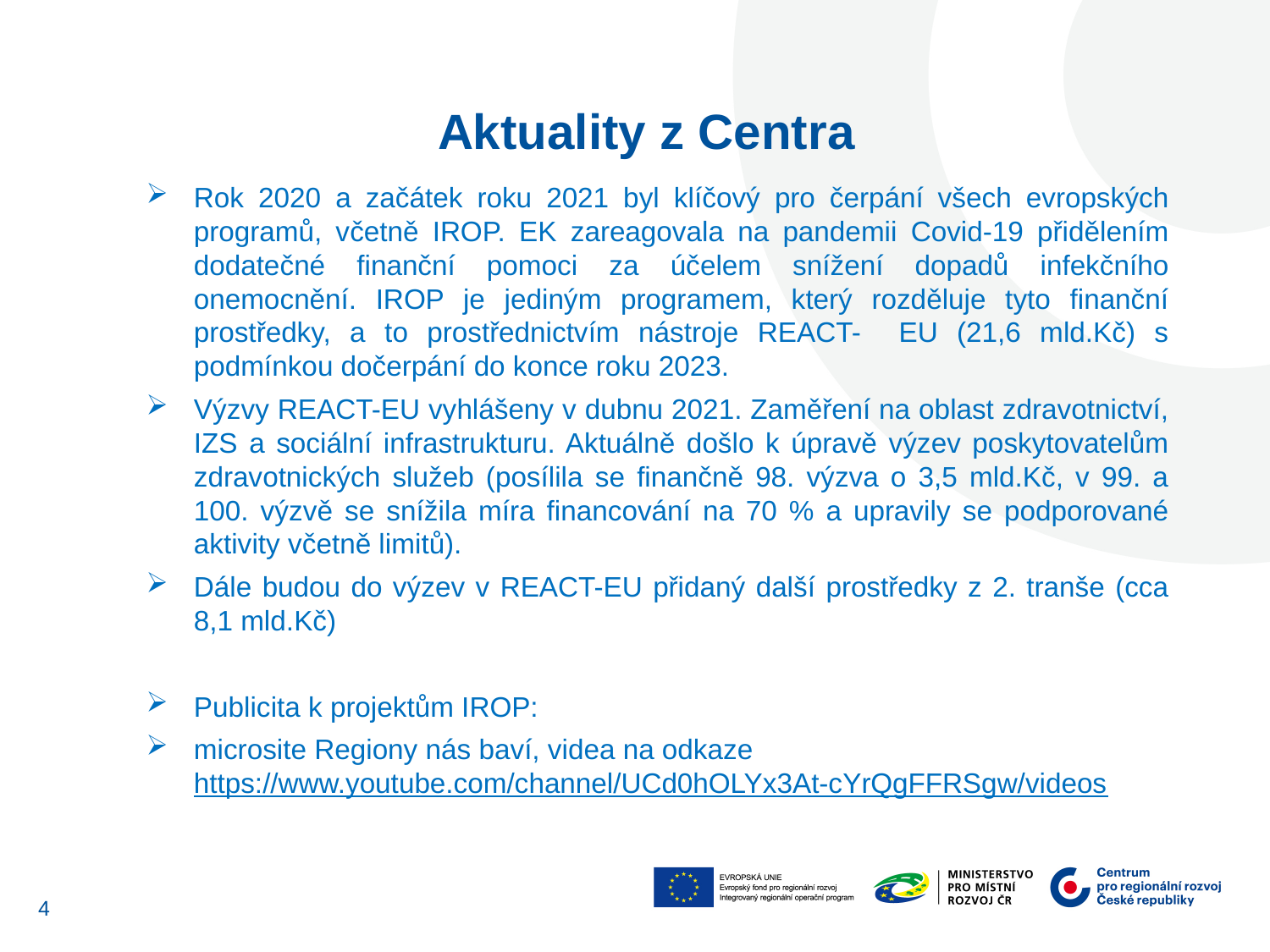

Aktuality z Centra
Rok 2020 a začátek roku 2021 byl klíčový pro čerpání všech evropských programů, včetně IROP. EK zareagovala na pandemii Covid-19 přidělením dodatečné finanční pomoci za účelem snížení dopadů infekčního onemocnění. IROP je jediným programem, který rozděluje tyto finanční prostředky, a to prostřednictvím nástroje REACT-  EU (21,6 mld.Kč) s podmínkou dočerpání do konce roku 2023.
Výzvy REACT-EU vyhlášeny v dubnu 2021. Zaměření na oblast zdravotnictví, IZS a sociální infrastrukturu. Aktuálně došlo k úpravě výzev poskytovatelům zdravotnických služeb (posílila se finančně 98. výzva o 3,5 mld.Kč, v 99. a 100. výzvě se snížila míra financování na 70 % a upravily se podporované aktivity včetně limitů).
Dále budou do výzev v REACT-EU přidaný další prostředky z 2. tranše (cca 8,1 mld.Kč)

Publicita k projektům IROP:
microsite Regiony nás baví, videa na odkaze https://www.youtube.com/channel/UCd0hOLYx3At-cYrQgFFRSgw/videos
4